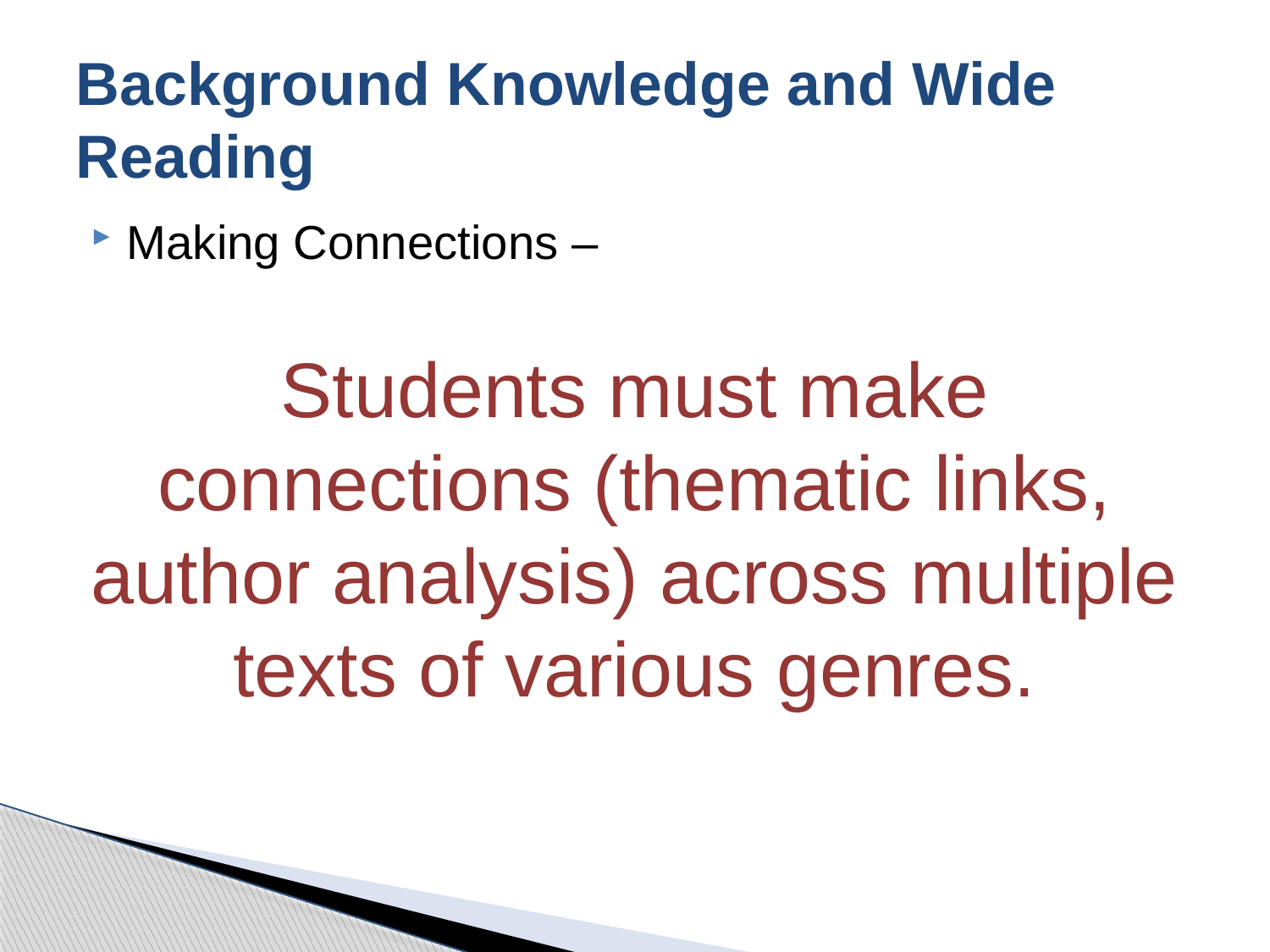

# Background Knowledge and Wide Reading
Making Connections –

Students must make connections (thematic links, author analysis) across multiple texts of various genres.